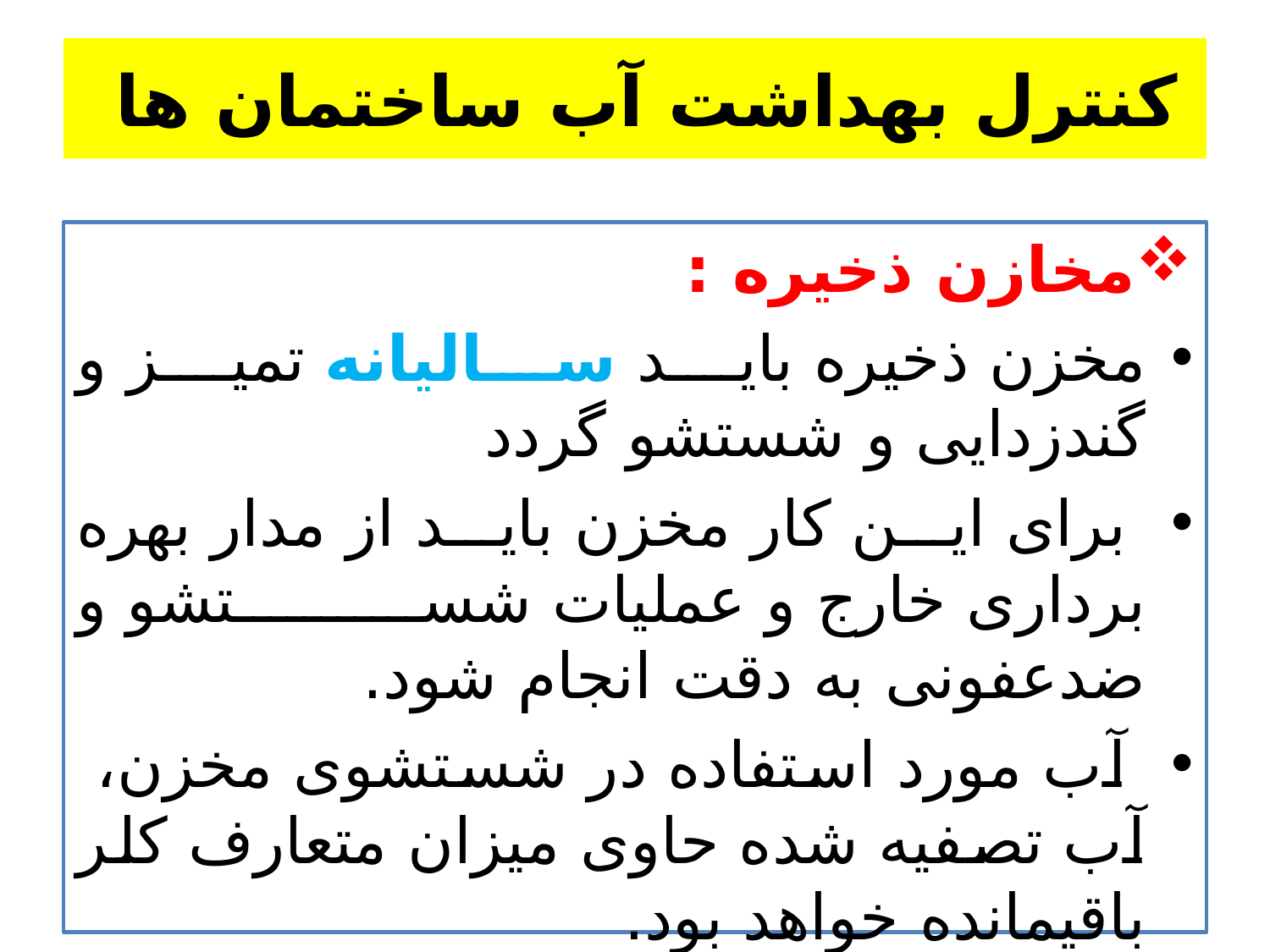

# كنترل بهداشت آب ساختمان ها
مخازن ذخیره :
مخزن ذخیره باید سالیانه تمیز و گندزدایی و شستشو گردد
 برای این کار مخزن باید از مدار بهره برداری خارج و عملیات شستشو و ضدعفونی به دقت انجام شود.
 آب مورد استفاده در شستشوی مخزن،  آب تصفیه شده حاوی میزان متعارف کلر باقیمانده خواهد بود.
 کارکنانی که وظیفه شستشوی مخزن  را به عهده دارند باید مجهز به ماسک ضد کلر  ، لباس کار تمیز و چکمه بلند باشند